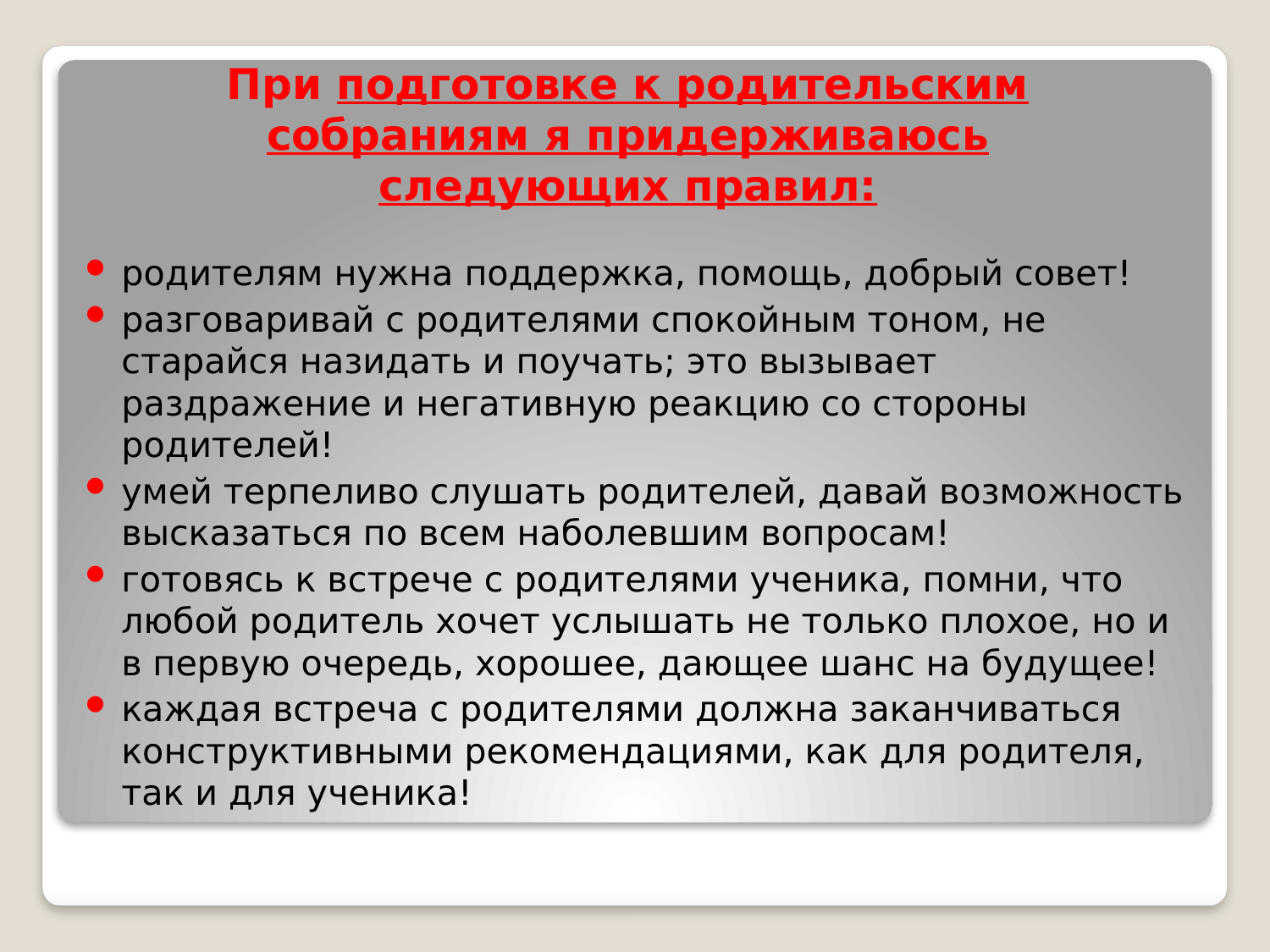

# При подготовке к родительским собраниям я придерживаюсь следующих правил:
родителям нужна поддержка, помощь, добрый совет!
разговаривай с родителями спокойным тоном, не старайся назидать и поучать; это вызывает раздражение и негативную реакцию со стороны родителей!
умей терпеливо слушать родителей, давай возможность высказаться по всем наболевшим вопросам!
готовясь к встрече с родителями ученика, помни, что любой родитель хочет услышать не только плохое, но и в первую очередь, хорошее, дающее шанс на будущее!
каждая встреча с родителями должна заканчиваться конструктивными рекомендациями, как для родителя, так и для ученика!